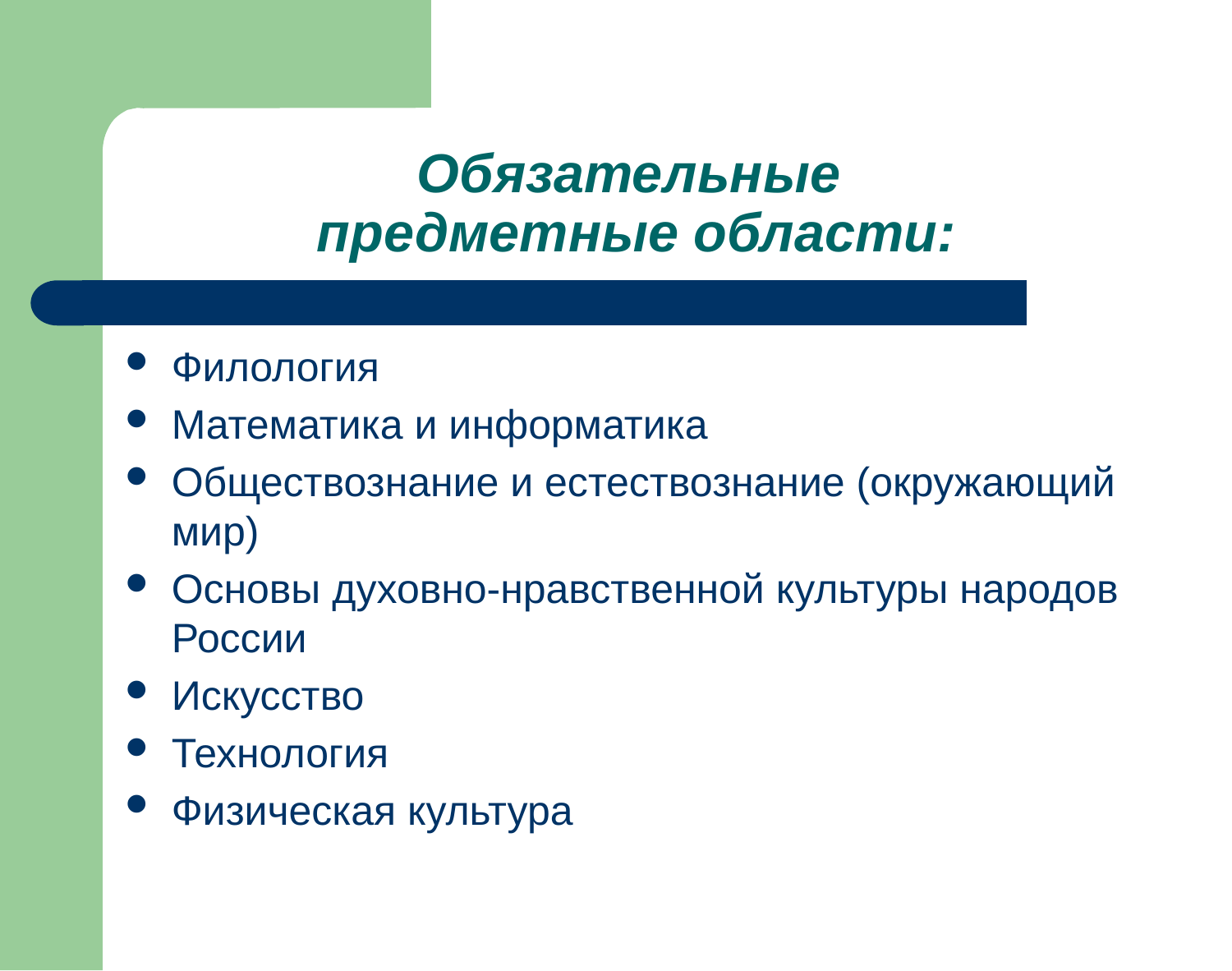

# Обязательные предметные области:
Филология
Математика и информатика
Обществознание и естествознание (окружающий мир)
Основы духовно-нравственной культуры народов России
Искусство
Технология
Физическая культура